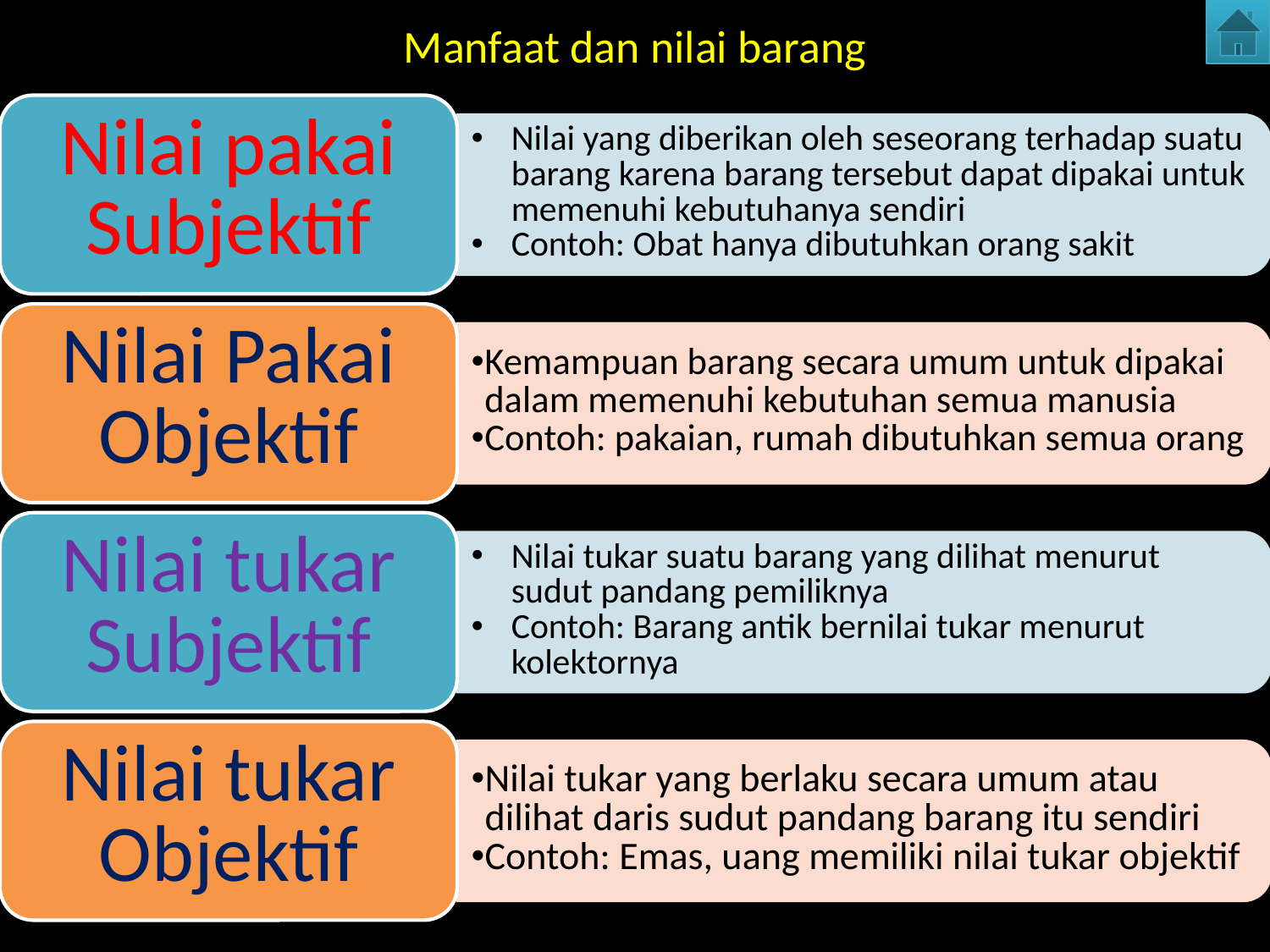

# Manfaat dan nilai barang
Nilai pakai Subjektif
Nilai yang diberikan oleh seseorang terhadap suatu barang karena barang tersebut dapat dipakai untuk memenuhi kebutuhanya sendiri
Nilai tukar Subjektif
Nilai tukar suatu barang yang dilihat menurut sudut pandang pemiliknya
Contoh: Barang antik bernilai tukar menurut kolektornya
Nilai tukar Objektif
Nilai tukar yang berlaku secara umum atau dilihat daris sudut pandang barang itu sendiri
Contoh: Emas, uang memiliki nilai tukar objektif
Kemampuan barang secara umum untuk dipakai dalam memenuhi kebutuhan semua manusia
Nilai Pakai Objektif
Contoh: Obat hanya dibutuhkan orang sakit
Contoh: pakaian, rumah dibutuhkan semua orang